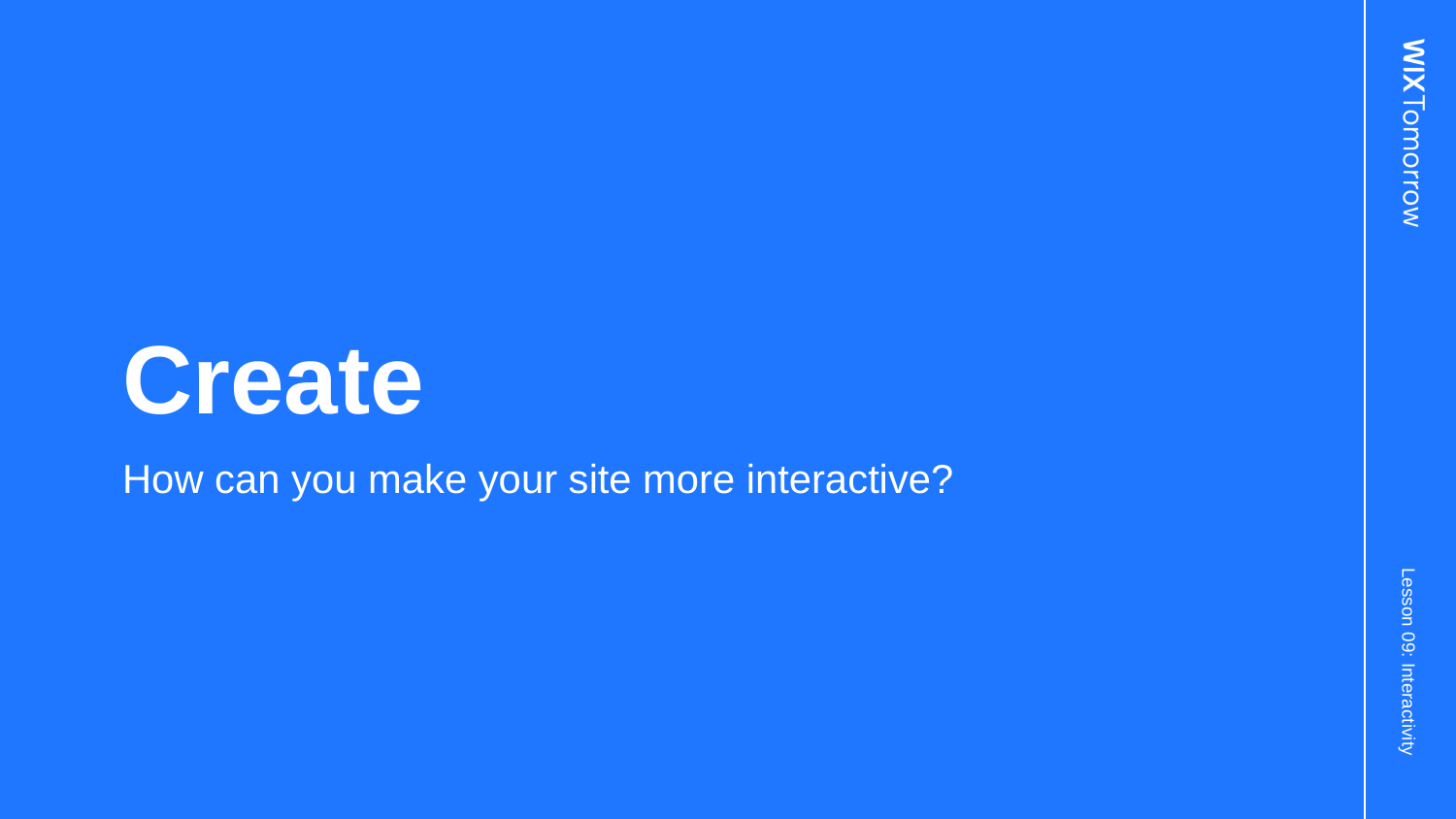

# Create
How can you make your site more interactive?